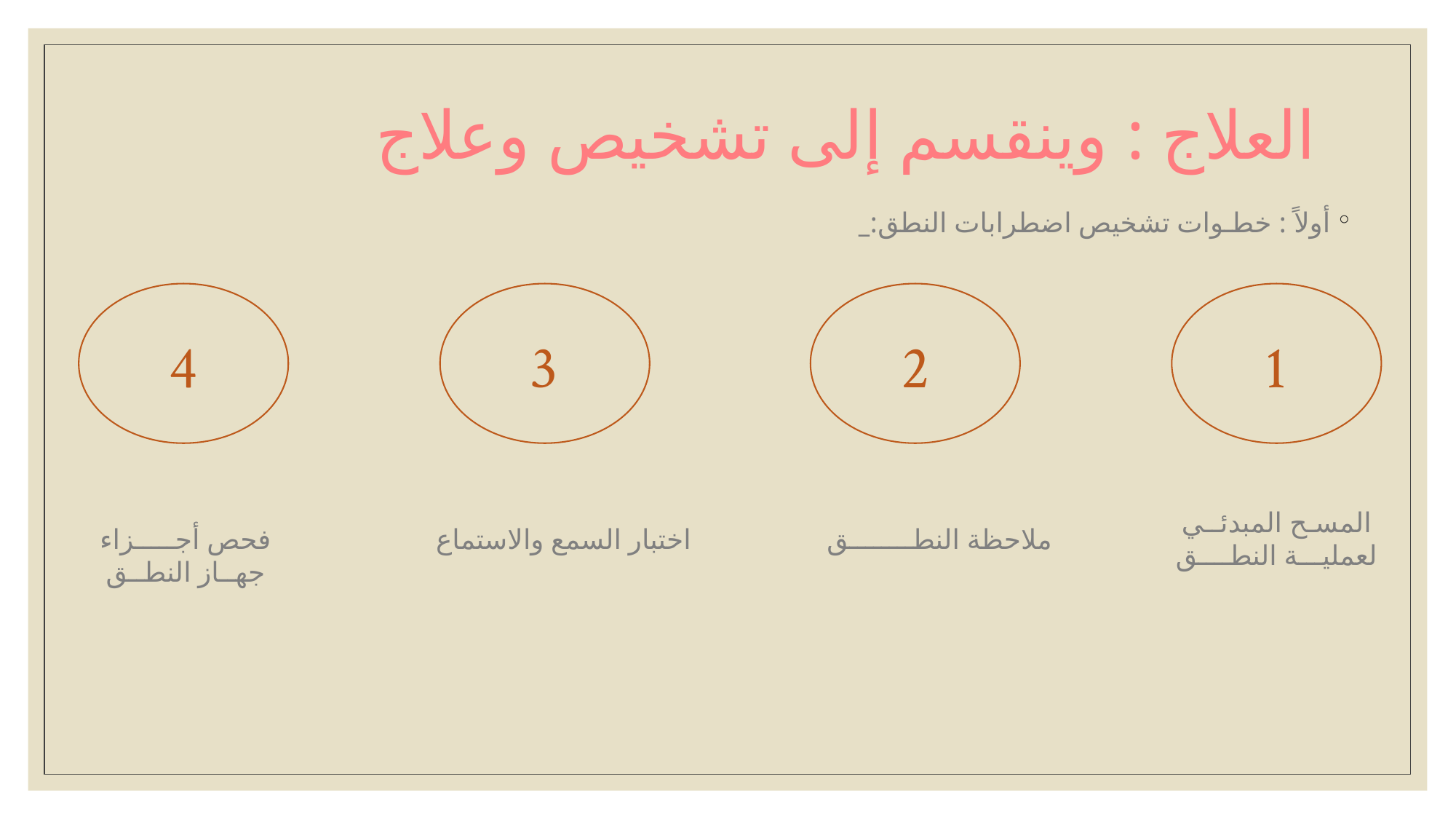

# العلاج : وينقسم إلى تشخيص وعلاج
أولاً : خطـوات تشخيص اضطرابات النطق:_
4
3
2
1
المسـح المبدئــي لعمليـــة النطــــق
فحص أجـــــزاء جهــاز النطــق
اختبار السمع والاستماع
 ملاحظة النطــــــــق